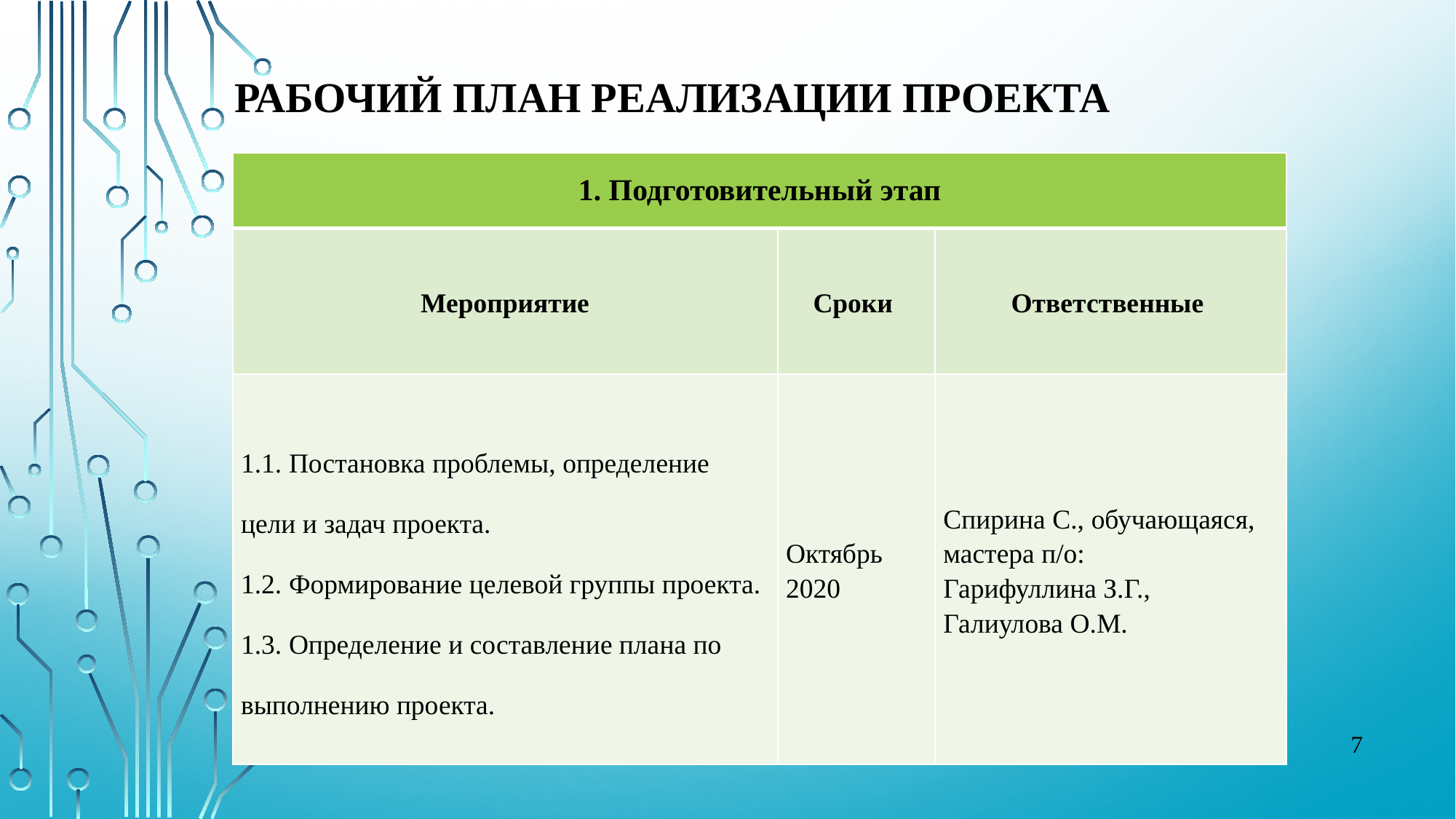

# Рабочий план реализации проекта

| 1. Подготовительный этап |  |  |
| --- | --- | --- |
| Мероприятие | Сроки | Ответственные |
| 1.1. Постановка проблемы, определение цели и задач проекта. 1.2. Формирование целевой группы проекта. 1.3. Определение и составление плана по выполнению проекта. | Октябрь 2020 | Спирина С., обучающаяся, мастера п/о: Гарифуллина З.Г., Галиулова О.М. |
7